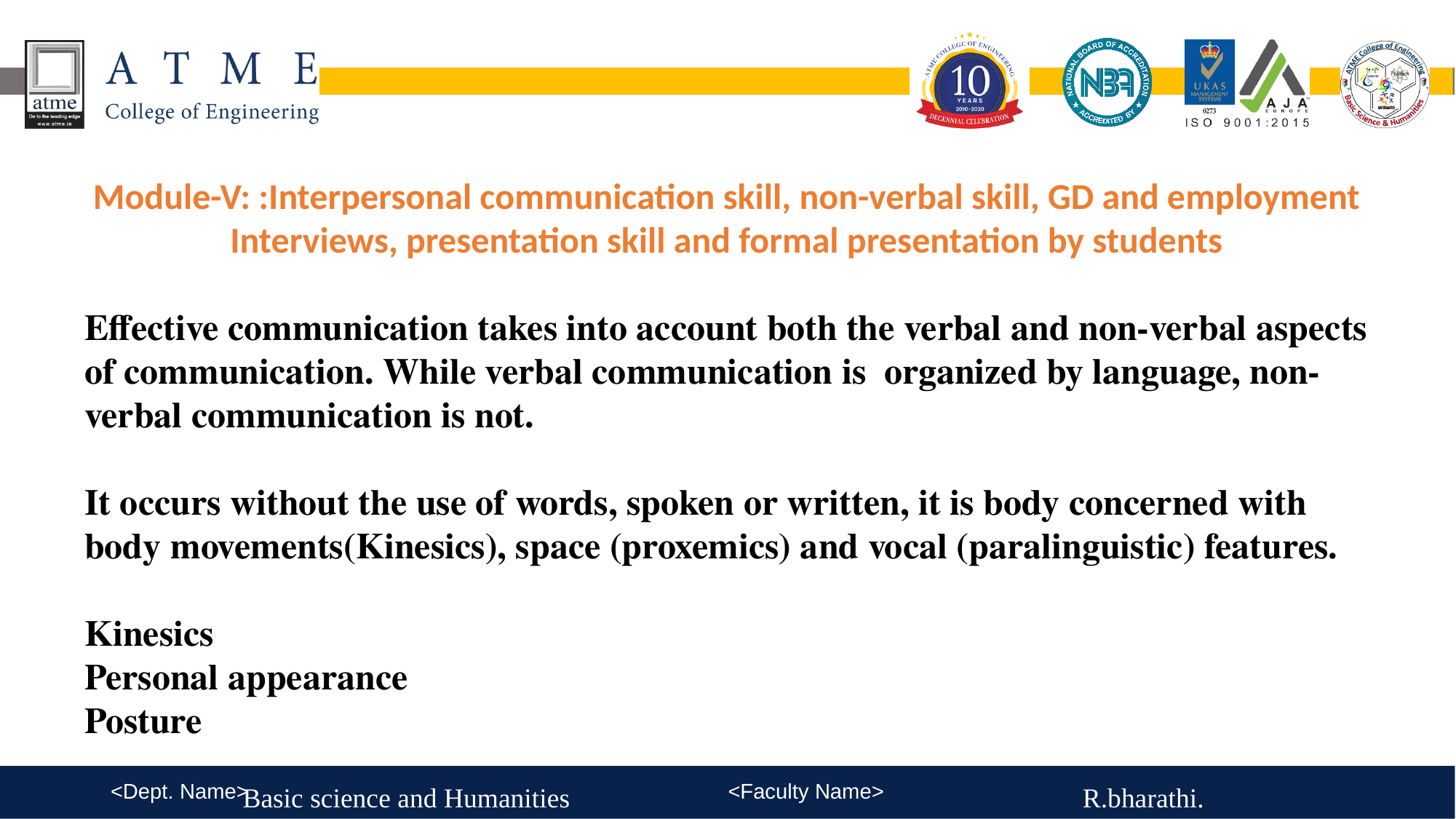

Module-V: :Interpersonal communication skill, non-verbal skill, GD and employment Interviews, presentation skill and formal presentation by students

Effective communication takes into account both the verbal and non-verbal aspects of communication. While verbal communication is  organized by language, non-verbal communication is not.

It occurs without the use of words, spoken or written, it is body concerned with body movements(Kinesics), space (proxemics) and vocal (paralinguistic) features.

Kinesics
Personal appearance
Posture

Basic science and Humanities
R.bharathi.